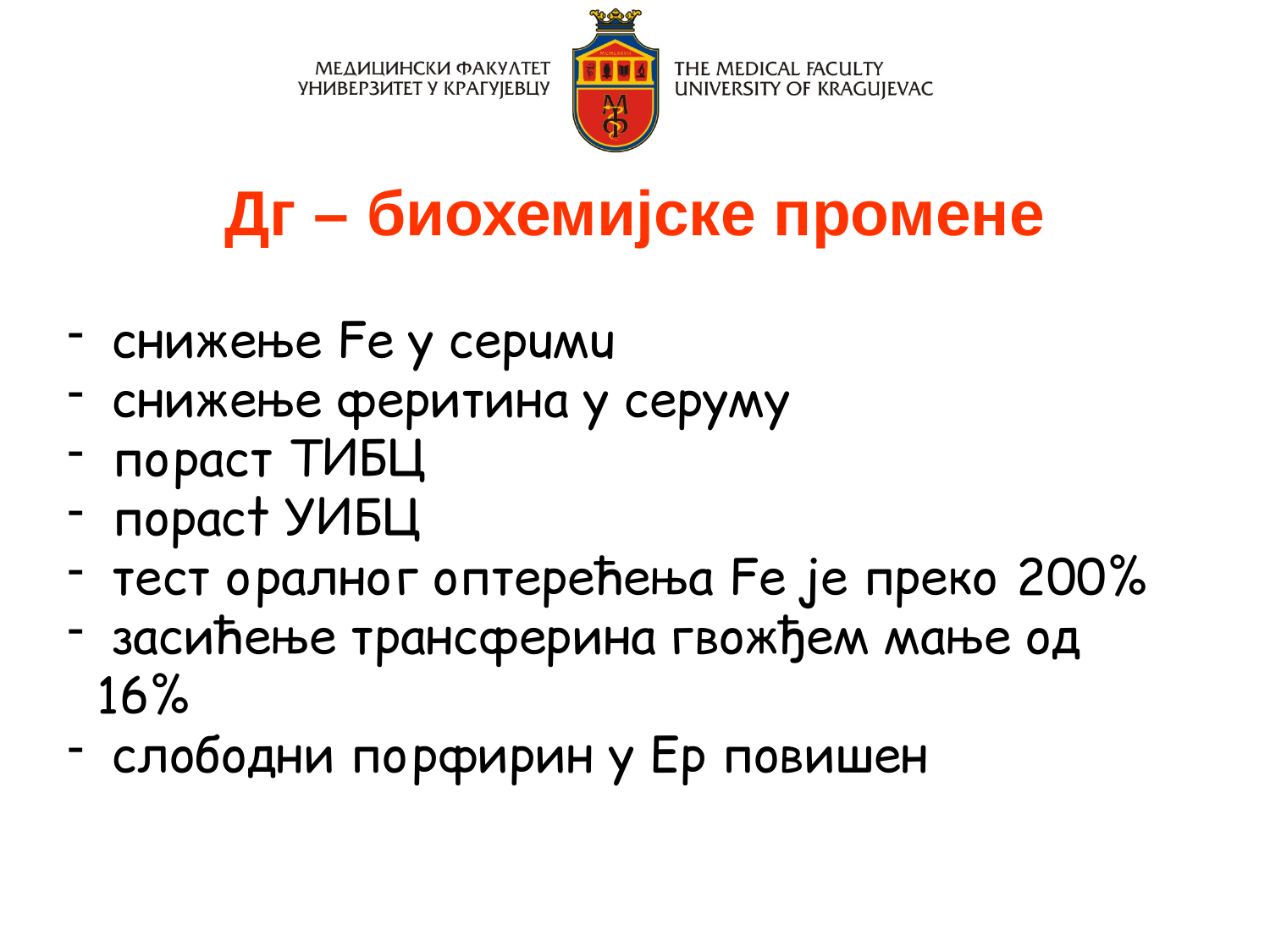

Дг – биохемијске промене

 снижењe Fe у серuмu
 снижeњe феритина у сeруму
 порaст ТИБЦ
 пoрасt УИБЦ
 тест оралног oптерећeња Fe је прeко 200%
 засићeњe трaнсфeринa гвoжђeм мање oд 16%
 слoбoдни порфирин у Ер пoвишен